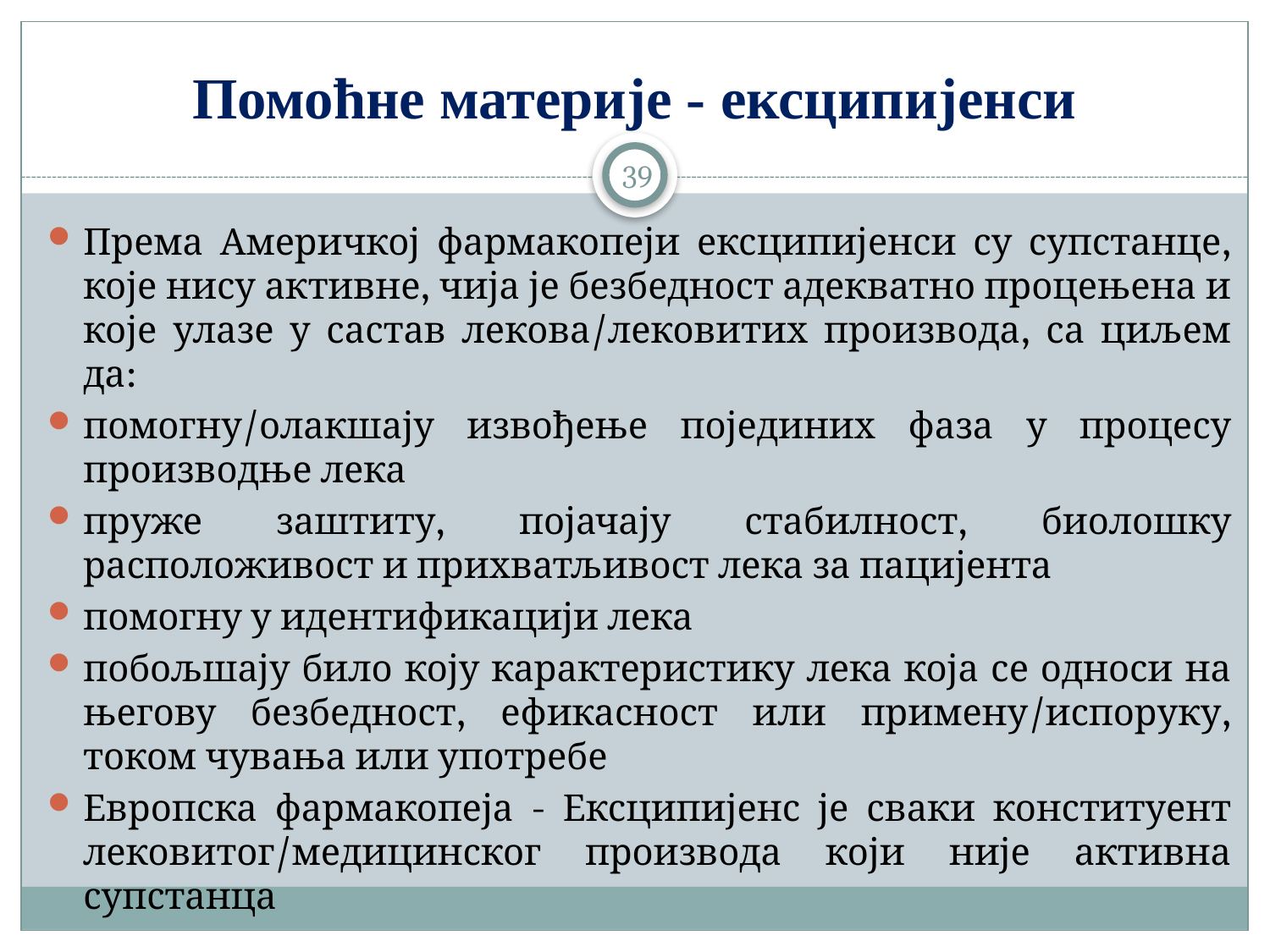

# Помоћне материје - ексципијенси
39
Према Америчкој фармакопеји ексципијенси су супстанце, које нису активне, чија је безбедност адекватно процењена и које улазе у састав лекова/лековитих производа, са циљем да:
помогну/олакшају извођење појединих фаза у процесу производње лека
пруже заштиту, појачају стабилност, биолошку расположивост и прихватљивост лека за пацијента
помогну у идентификацији лека
побољшају било коју карактеристику лека која се односи на његову безбедност, ефикасност или примену/испоруку, током чувања или употребе
Европска фармакопеја - Ексципијенс је сваки конституент лековитог/медицинског производа који није активна супстанца